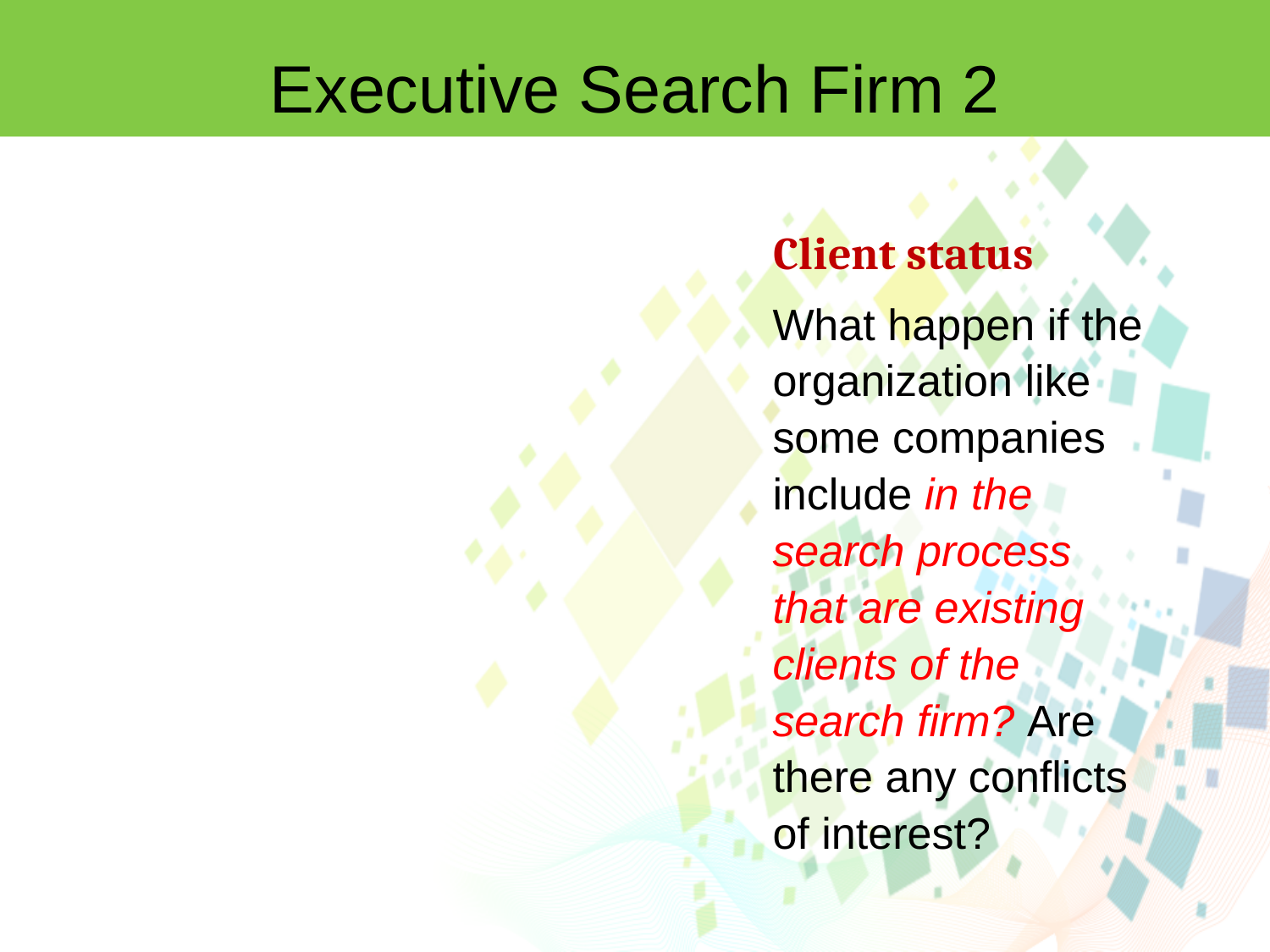

Executive Search Firm 2
Client status
What happen if the organization like some companies include in the search process that are existing clients of the search firm? Are there any conflicts of interest?